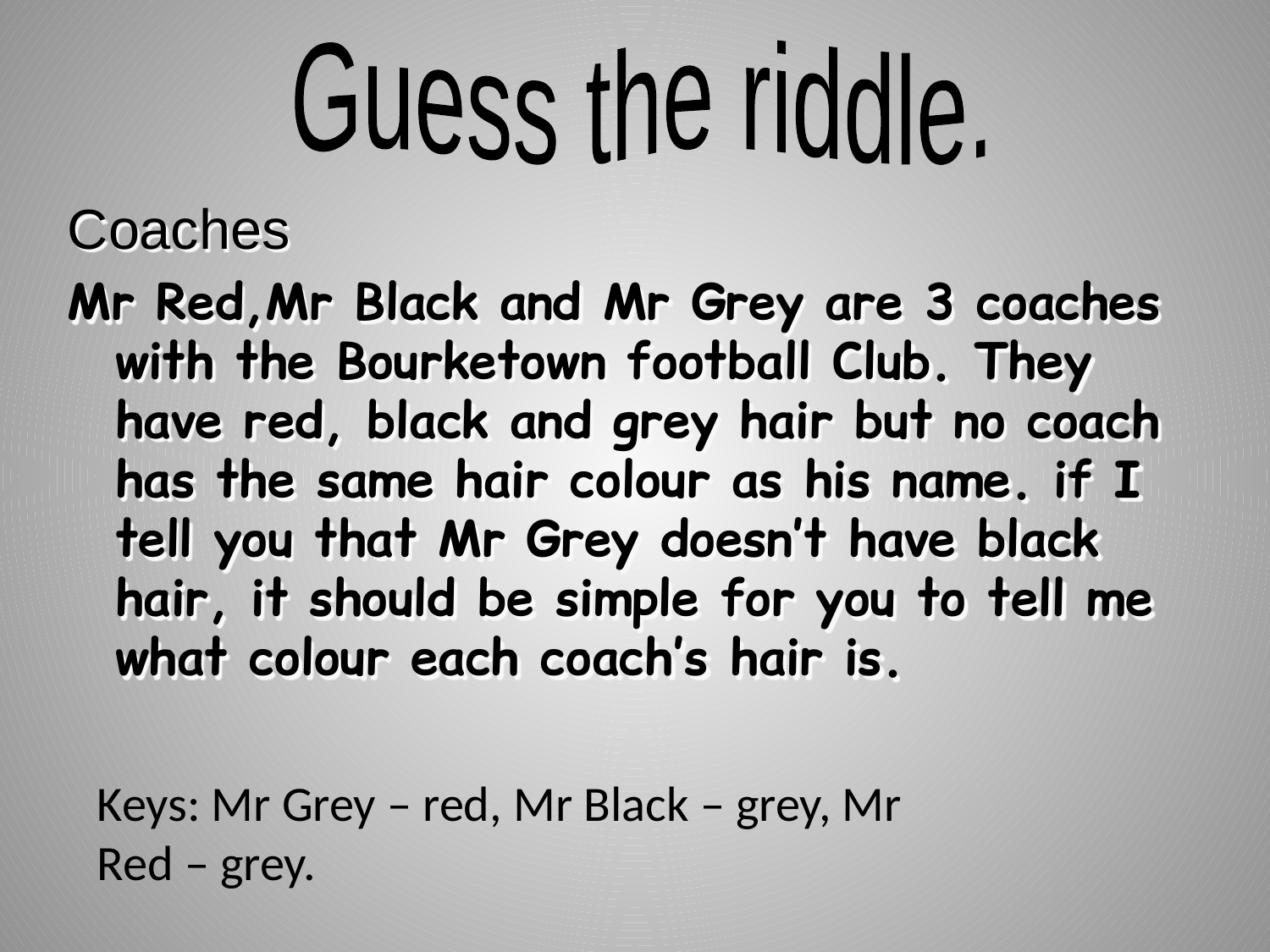

Guess the riddle.
Coaches
Mr Red,Mr Black and Mr Grey are 3 coaches with the Bourketown football Club. They have red, black and grey hair but no coach has the same hair colour as his name. if I tell you that Mr Grey doesn’t have black hair, it should be simple for you to tell me what colour each coach’s hair is.
Keys: Mr Grey – red, Mr Black – grey, Mr Red – grey.